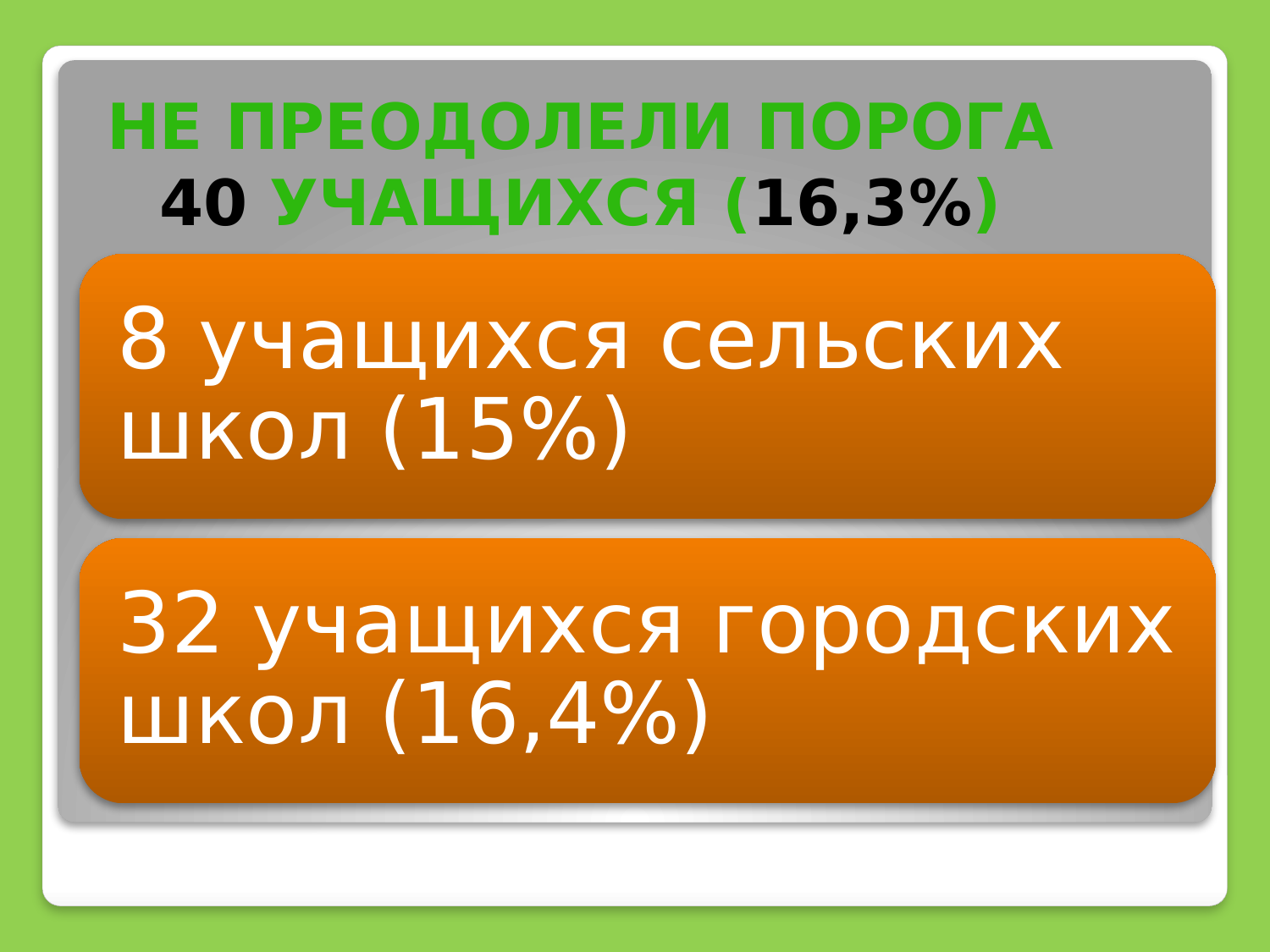

Не преодолели порога 40 учащихся (16,3%)
8 учащихся сельских школ (15%)
32 учащихся городских школ (16,4%)
#